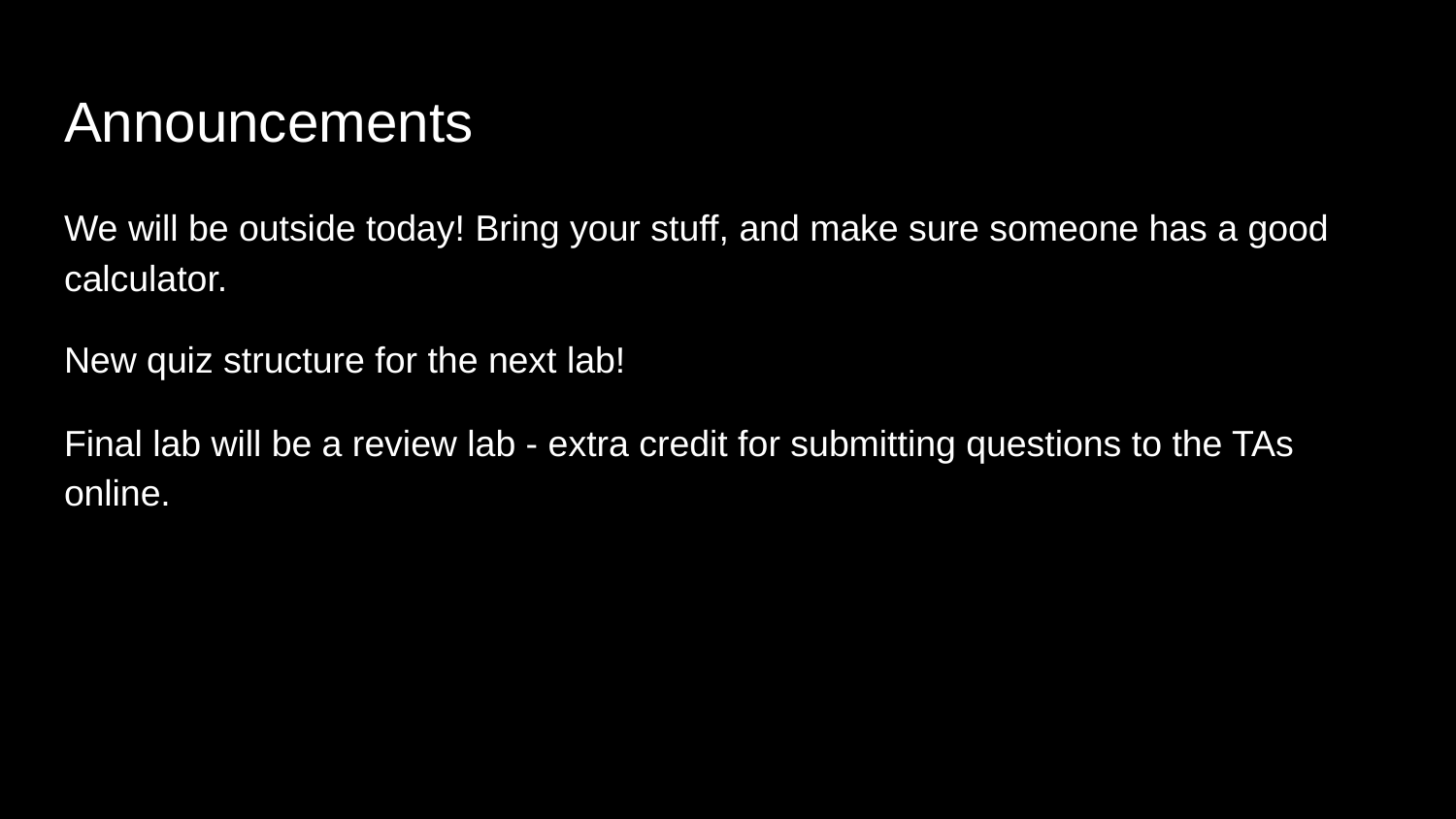

# Announcements
We will be outside today! Bring your stuff, and make sure someone has a good calculator.
New quiz structure for the next lab!
Final lab will be a review lab - extra credit for submitting questions to the TAs online.